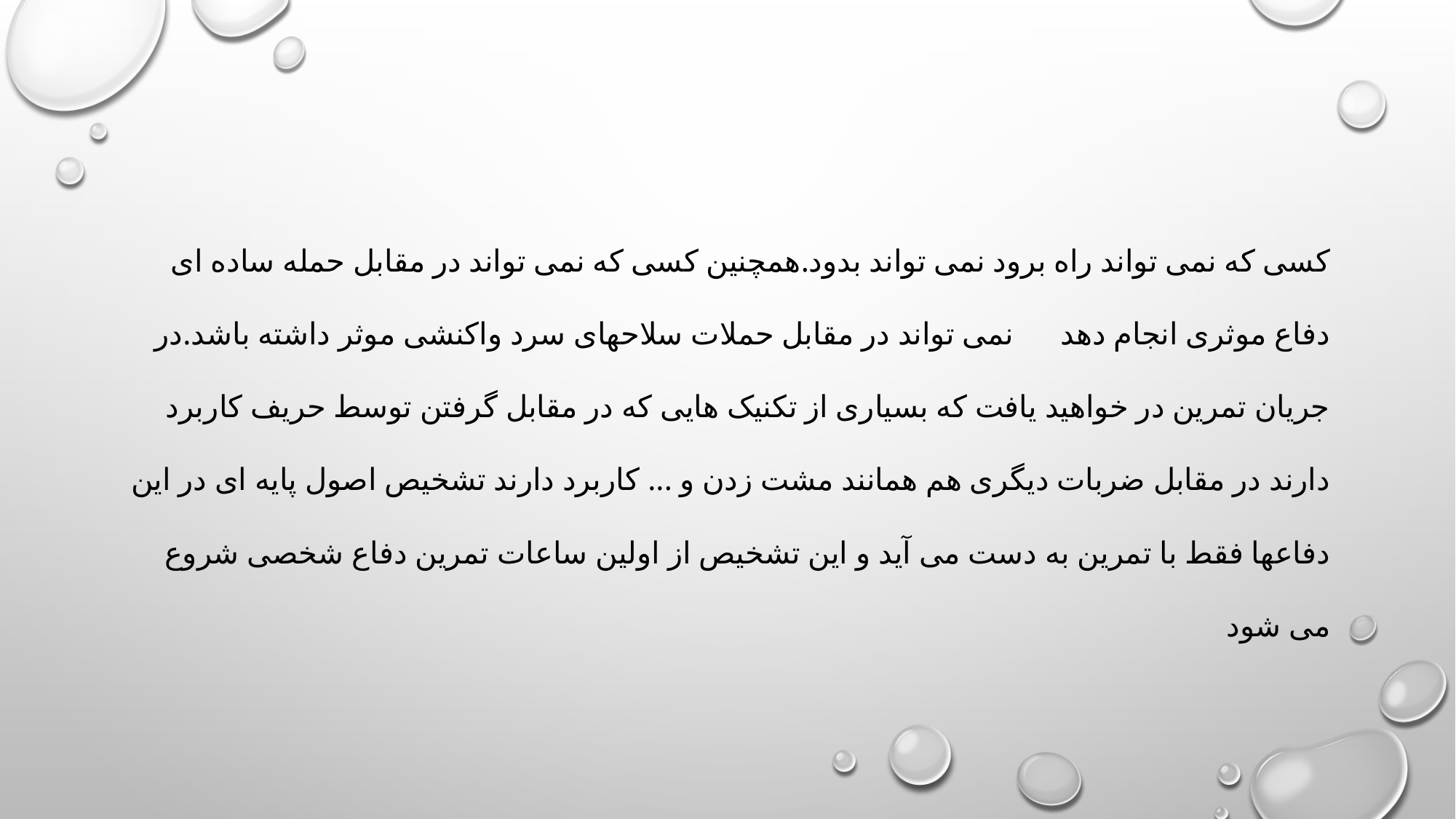

کسی که نمی تواند راه برود نمی تواند بدود.همچنین کسی که نمی تواند در مقابل حمله ساده ای دفاع موثری انجام دهد      نمی تواند در مقابل حملات سلاحهای سرد واکنشی موثر داشته باشد.در جریان تمرین در خواهید یافت که بسیاری از تکنیک هایی که در مقابل گرفتن توسط حریف کاربرد دارند در مقابل ضربات دیگری هم همانند مشت زدن و ... کاربرد دارند تشخیص اصول پایه ای در این دفاعها فقط با تمرین به دست می آید و این تشخیص از اولین ساعات تمرین دفاع شخصی شروع می شود